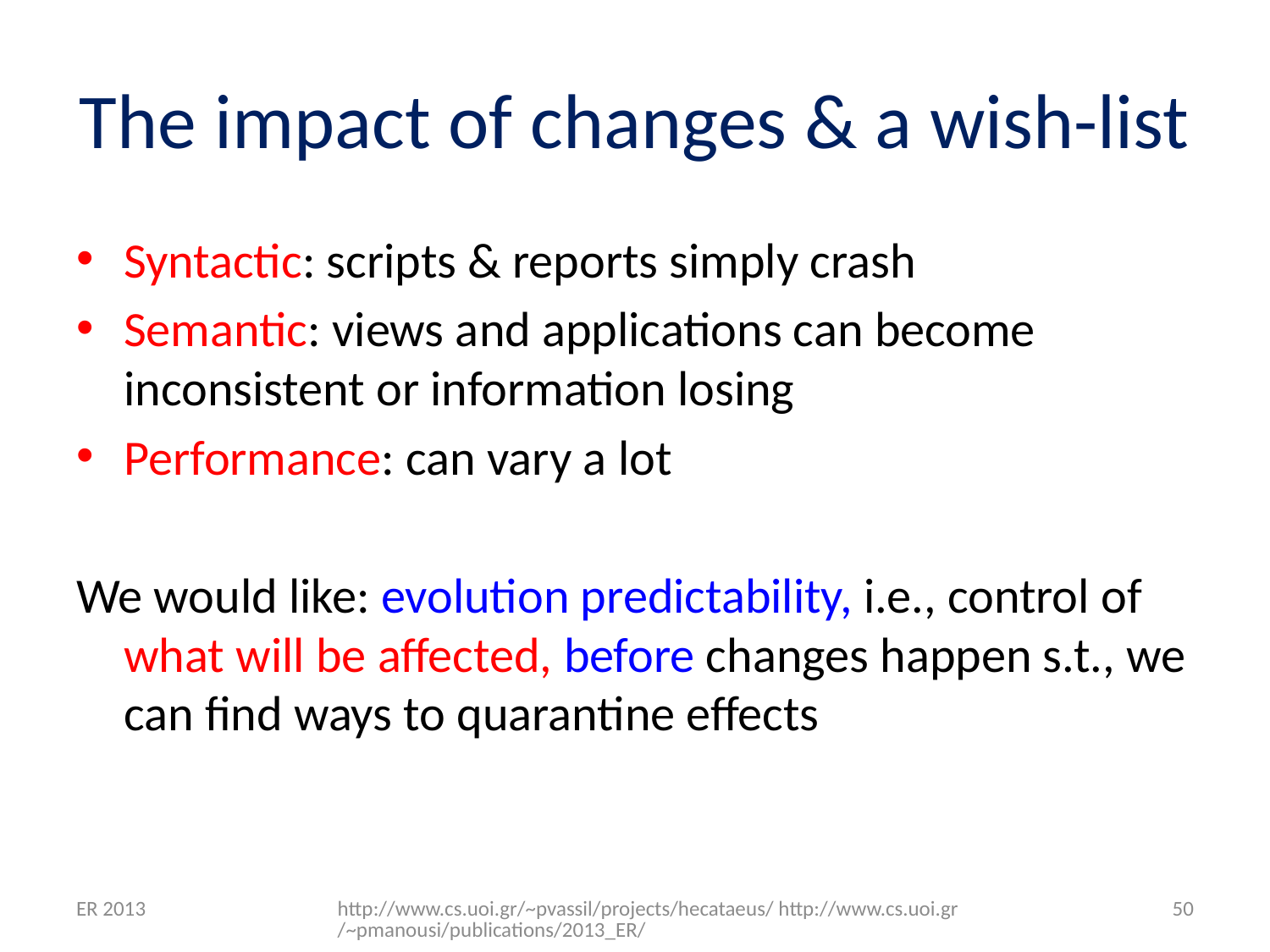

# The impact of changes & a wish-list
Syntactic: scripts & reports simply crash
Semantic: views and applications can become inconsistent or information losing
Performance: can vary a lot

We would like: evolution predictability, i.e., control of what will be affected, before changes happen s.t., we can find ways to quarantine effects
ER 2013
http://www.cs.uoi.gr/~pvassil/projects/hecataeus/ http://www.cs.uoi.gr/~pmanousi/publications/2013_ER/
50